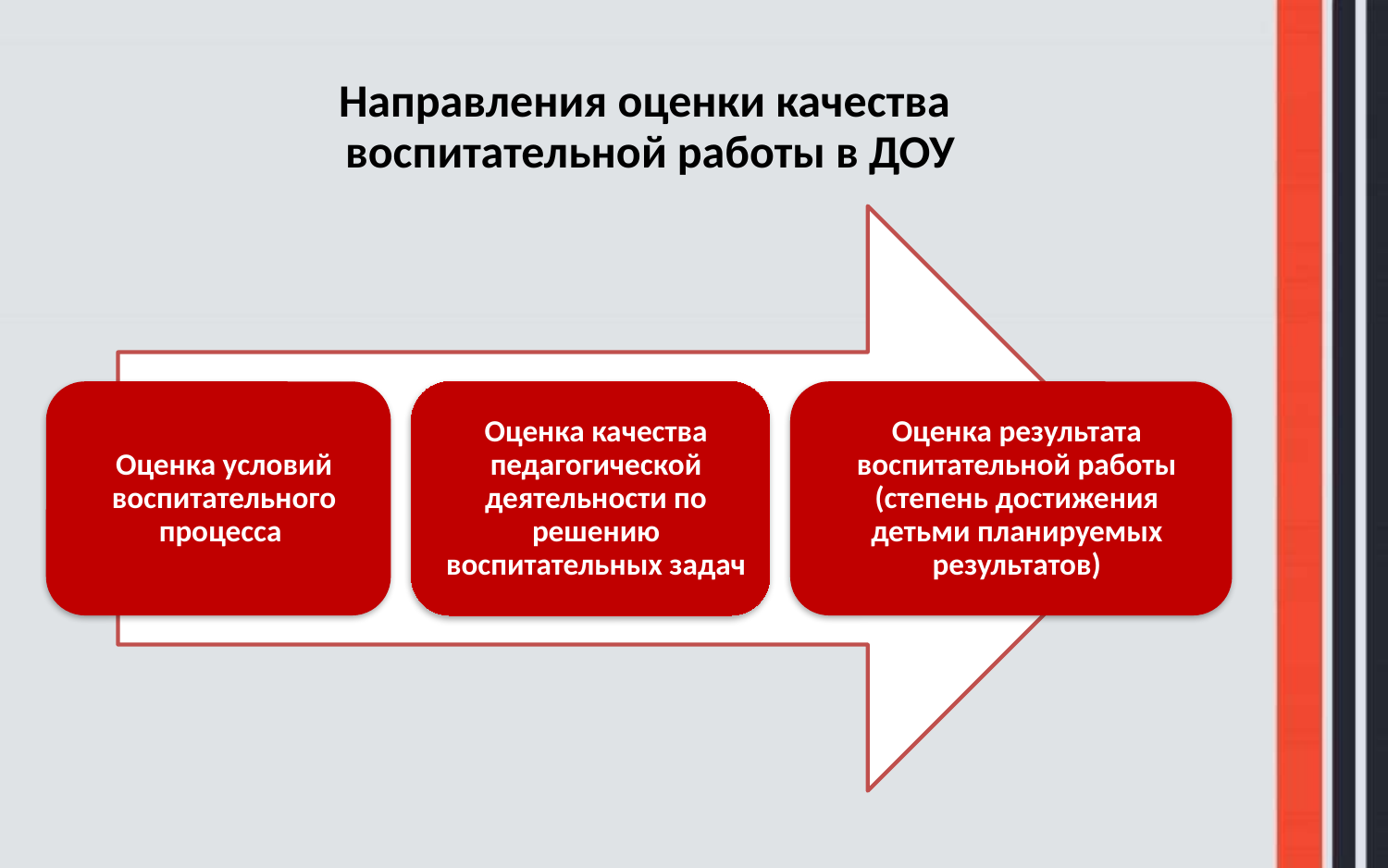

# Направления оценки качества воспитательной работы в ДОУ
Оценка условий воспитательного процесса
Оценка качества педагогической деятельности по решению воспитательных задач
Оценка результата воспитательной работы (степень достижения детьми планируемых результатов)